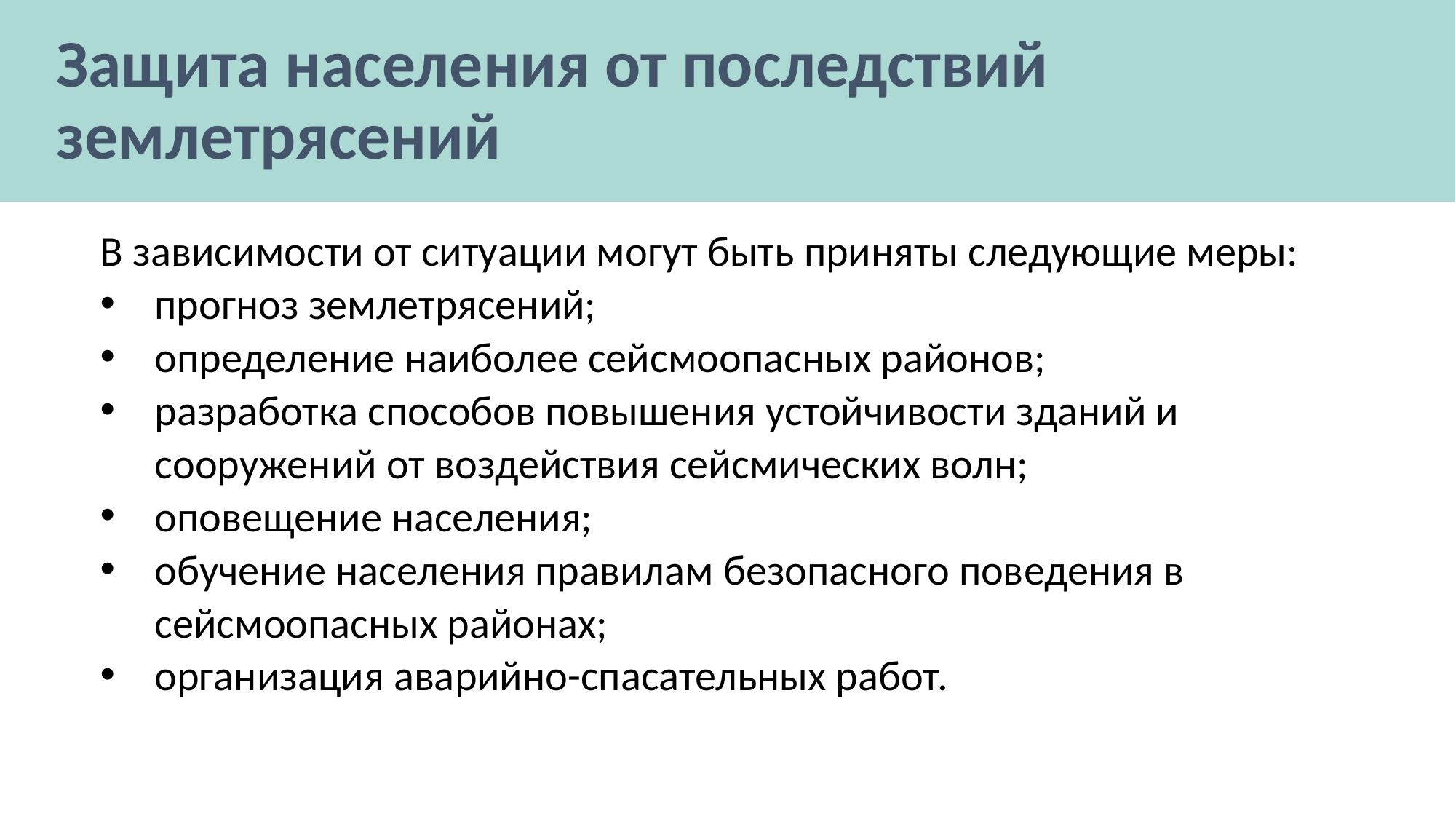

# Защита населения от последствий землетрясений
В зависимости от ситуации могут быть приняты следующие меры:
прогноз землетрясений;
определение наиболее сейсмоопасных районов;
разработка способов повышения устойчивости зданий и сооружений от воздействия сейсмических волн;
оповещение населения;
обучение населения правилам безопасного поведения в сейсмоопасных районах;
организация аварийно-спасательных работ.